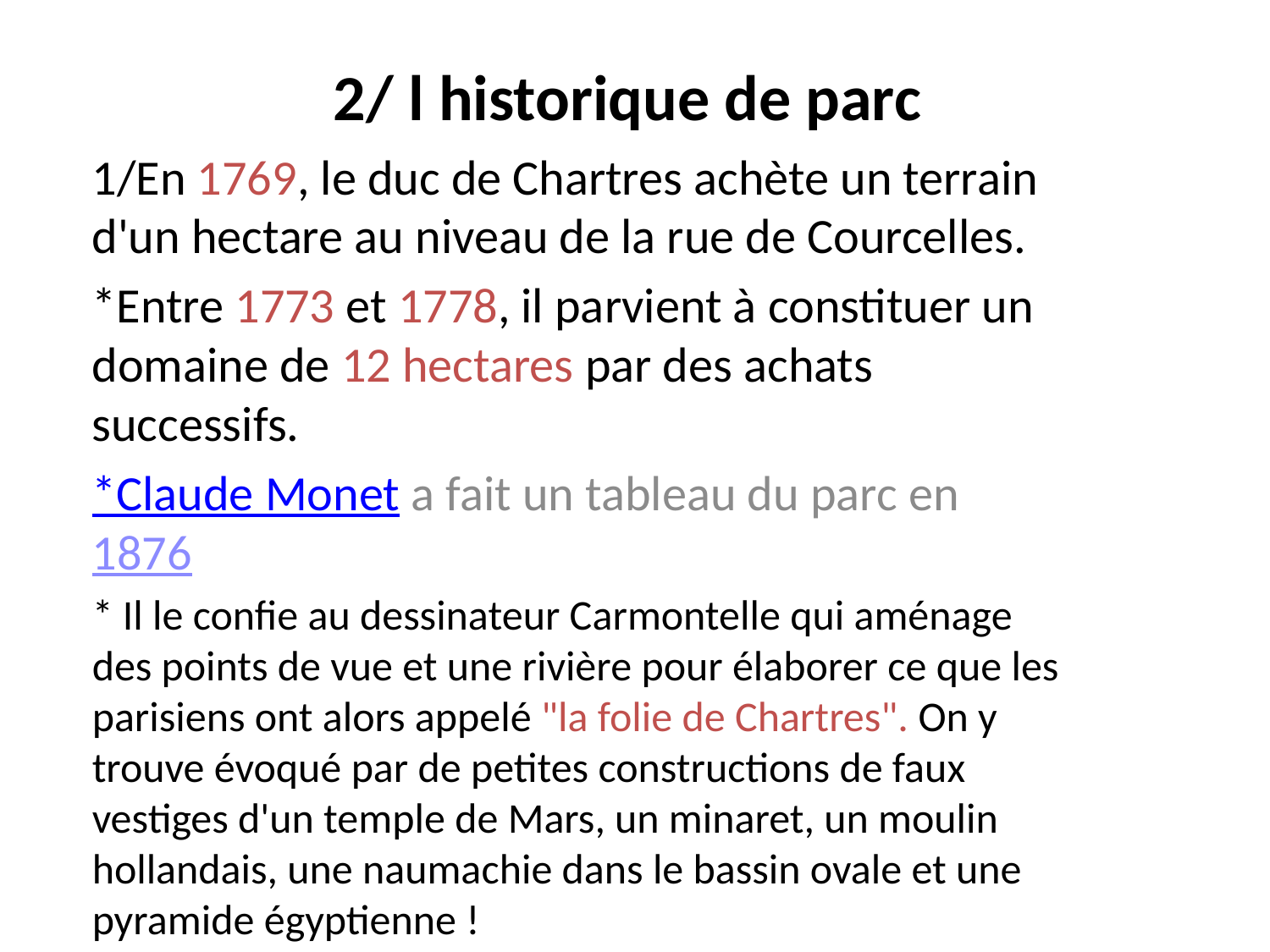

# 2/ l historique de parc
1/En 1769, le duc de Chartres achète un terrain d'un hectare au niveau de la rue de Courcelles.
*Entre 1773 et 1778, il parvient à constituer un domaine de 12 hectares par des achats successifs.
*Claude Monet a fait un tableau du parc en 1876
* Il le confie au dessinateur Carmontelle qui aménage des points de vue et une rivière pour élaborer ce que les parisiens ont alors appelé "la folie de Chartres". On y trouve évoqué par de petites constructions de faux vestiges d'un temple de Mars, un minaret, un moulin hollandais, une naumachie dans le bassin ovale et une pyramide égyptienne !